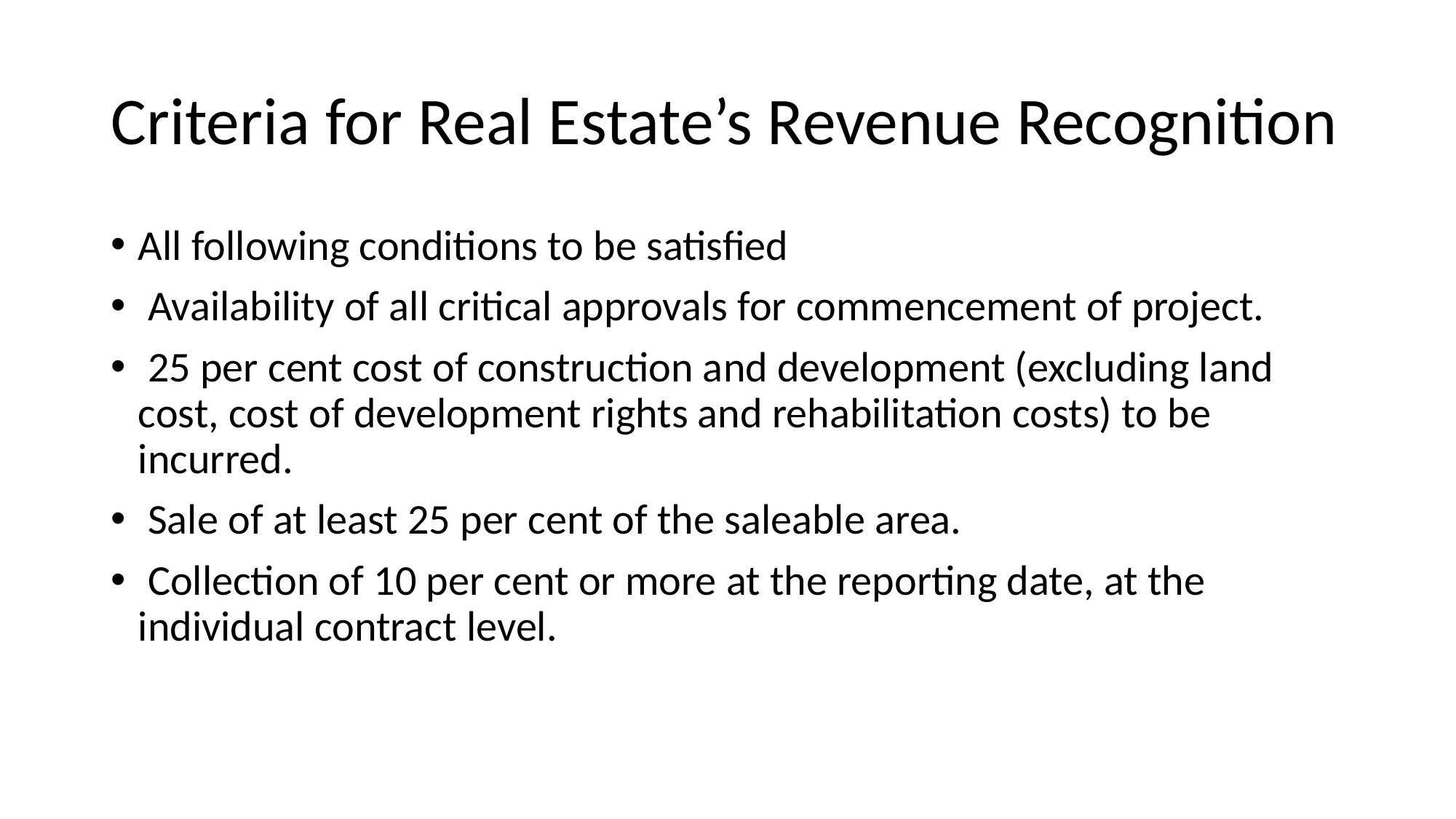

# Criteria for Real Estate’s Revenue Recognition
All following conditions to be satisfied
 Availability of all critical approvals for commencement of project.
 25 per cent cost of construction and development (excluding land cost, cost of development rights and rehabilitation costs) to be incurred.
 Sale of at least 25 per cent of the saleable area.
 Collection of 10 per cent or more at the reporting date, at the individual contract level.